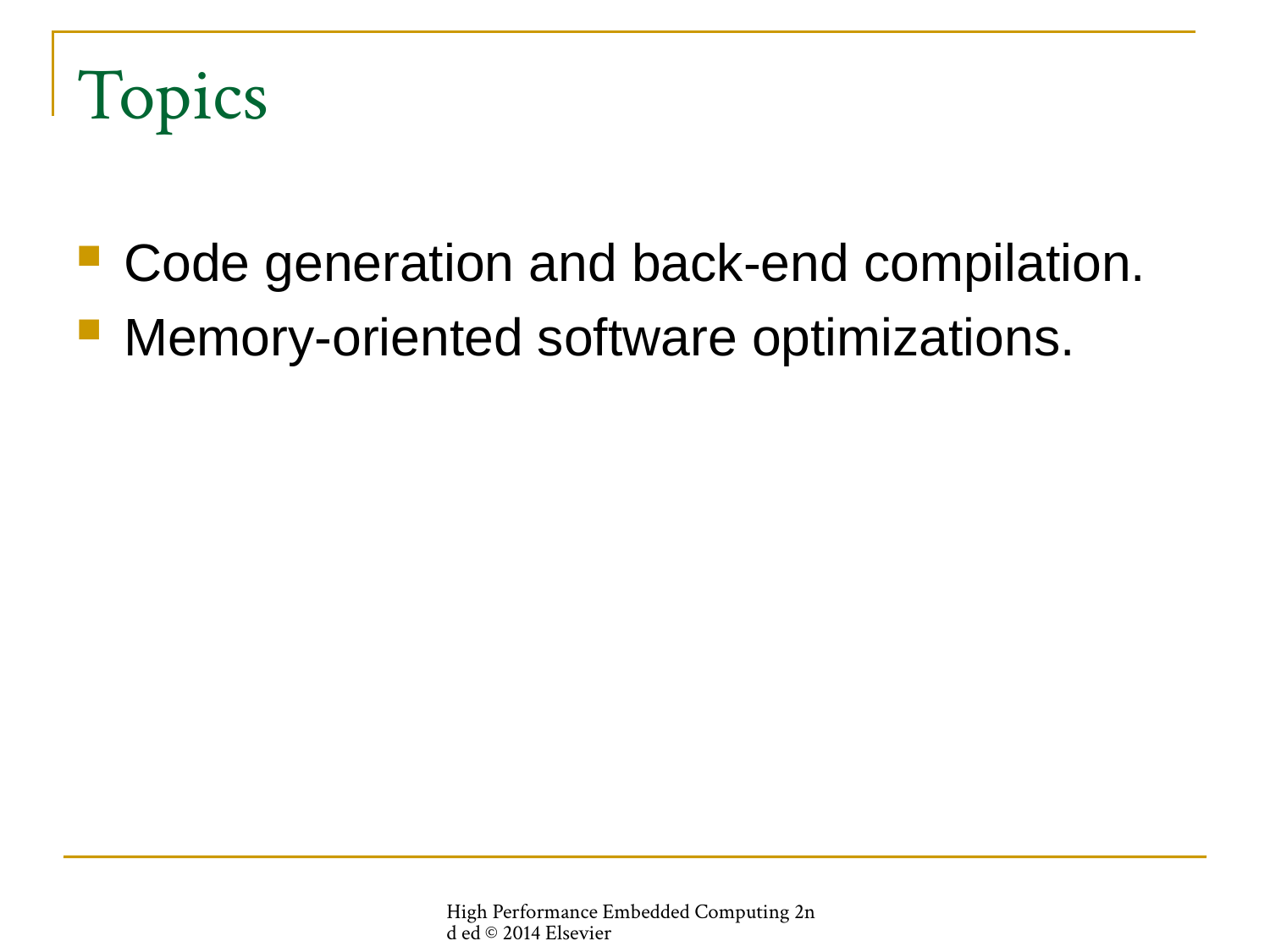

# Topics
Code generation and back-end compilation.
Memory-oriented software optimizations.
High Performance Embedded Computing 2nd ed © 2014 Elsevier